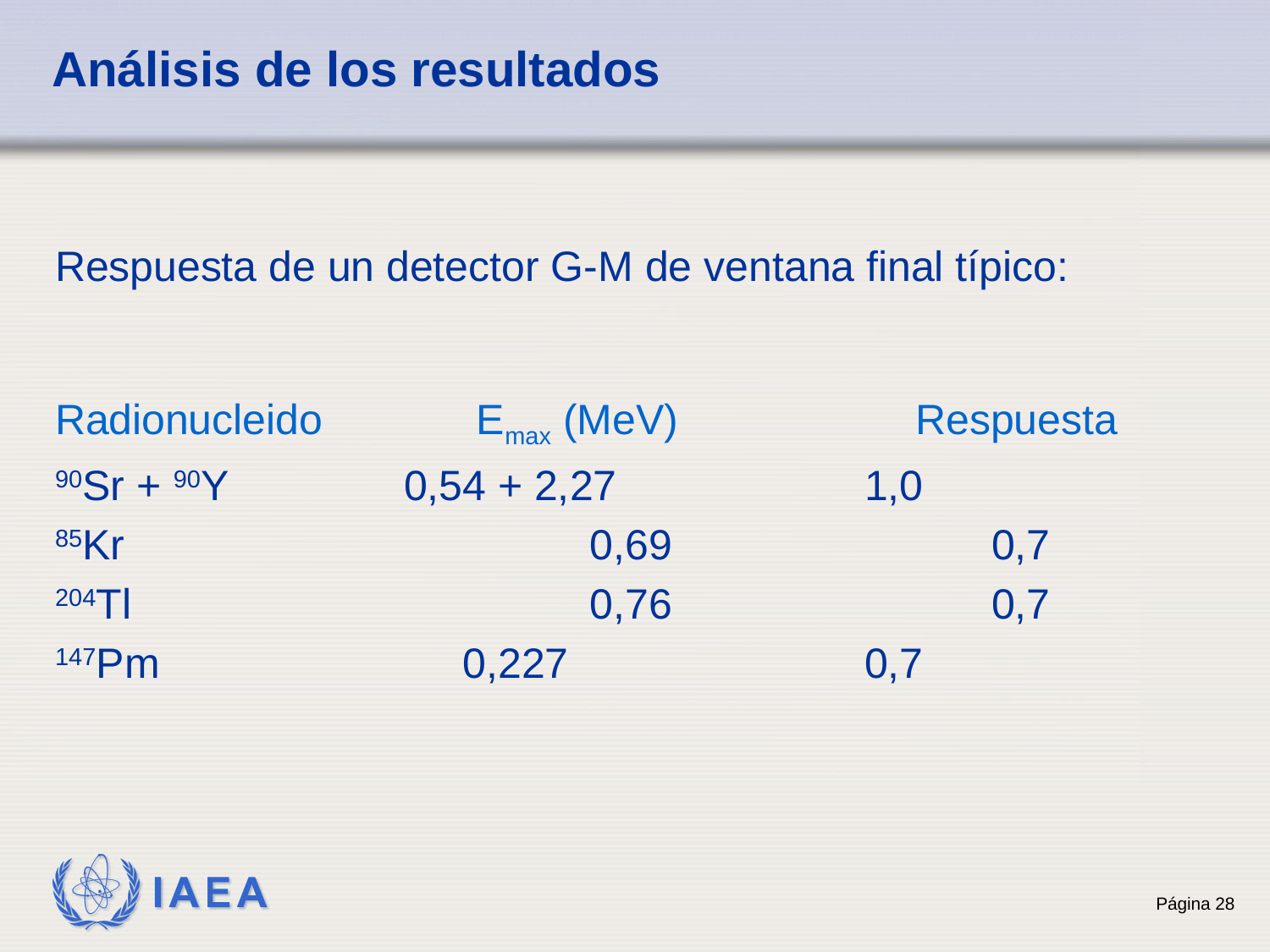

# Análisis de los resultados
Respuesta de un detector G-M de ventana final típico:

Radionucleido             Emax (MeV)	               Respuesta
90Sr + 90Y		    0,54 + 2,27		1,0
85Kr			         0,69			0,7
204Tl			         0,76			0,7
147Pm  		         0,227			0,7

28